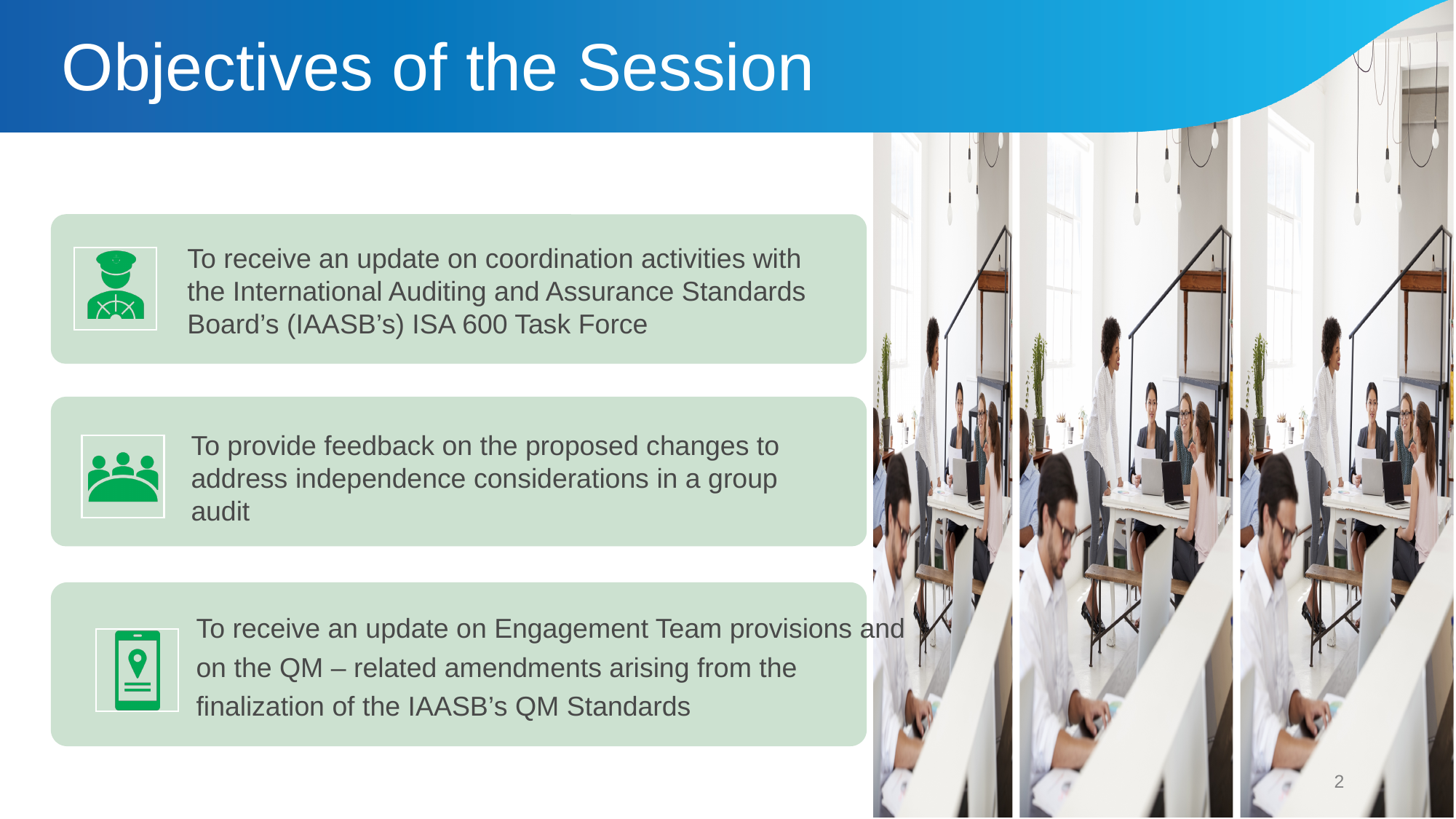

# Objectives of the Session
To receive an update on coordination activities with the International Auditing and Assurance Standards Board’s (IAASB’s) ISA 600 Task Force
To provide feedback on the proposed changes to address independence considerations in a group audit

To receive an update on Engagement Team provisions and
on the QM – related amendments arising from the
finalization of the IAASB’s QM Standards
2